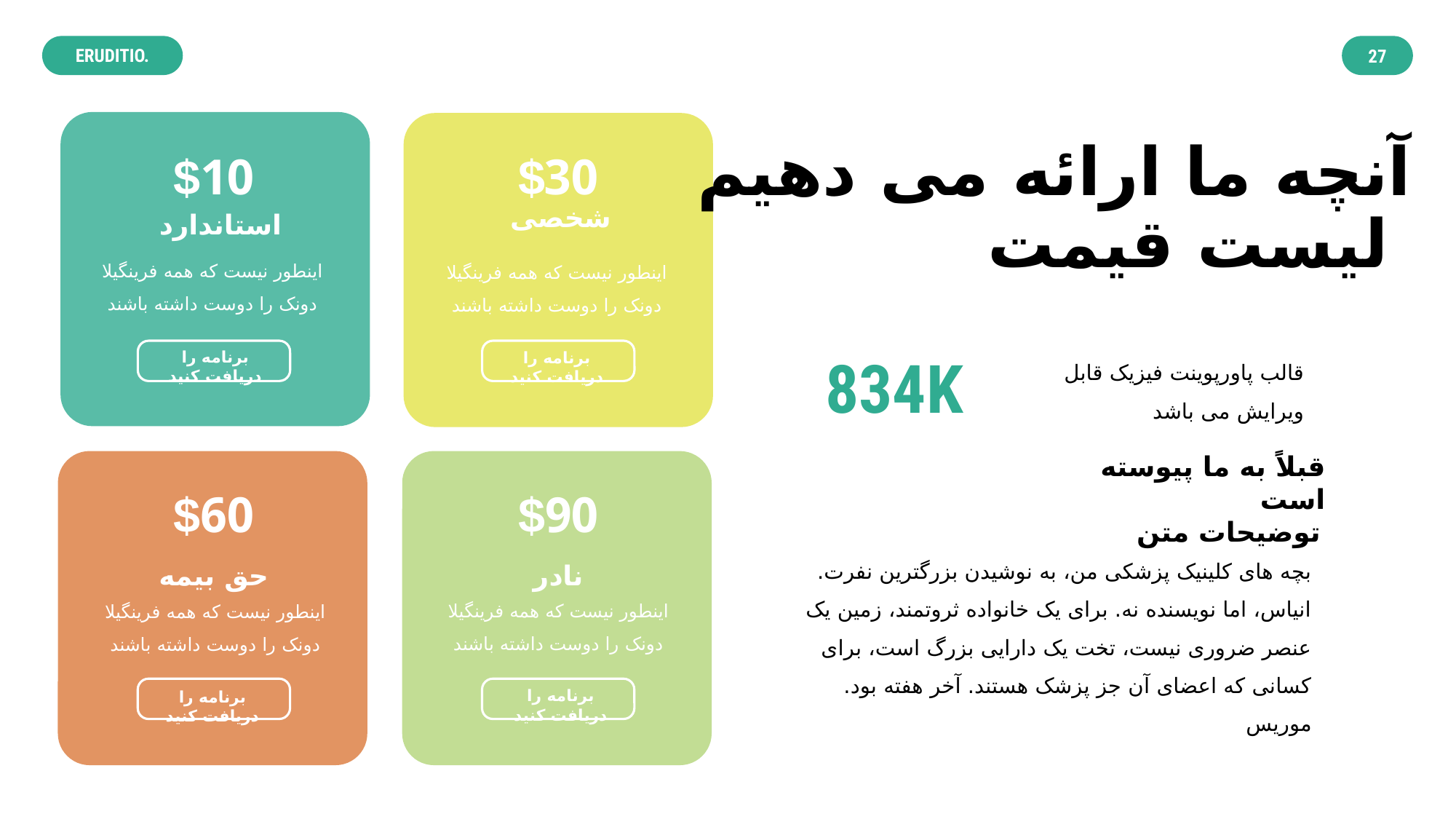

# آنچه ما ارائه می دهیم لیست قیمت

$10
$30
شخصی
استاندارد
اینطور نیست که همه فرینگیلا دونک را دوست داشته باشند
اینطور نیست که همه فرینگیلا دونک را دوست داشته باشند

834K
قالب پاورپوینت فیزیک قابل ویرایش می باشد
برنامه را دریافت کنید
برنامه را دریافت کنید
قبلاً به ما پیوسته است

$60
$90
توضیحات متن
بچه های کلینیک پزشکی من، به نوشیدن بزرگترین نفرت. انیاس، اما نویسنده نه. برای یک خانواده ثروتمند، زمین یک عنصر ضروری نیست، تخت یک دارایی بزرگ است، برای کسانی که اعضای آن جز پزشک هستند. آخر هفته بود. موریس
حق بیمه
نادر
اینطور نیست که همه فرینگیلا دونک را دوست داشته باشند
اینطور نیست که همه فرینگیلا دونک را دوست داشته باشند

برنامه را دریافت کنید
برنامه را دریافت کنید